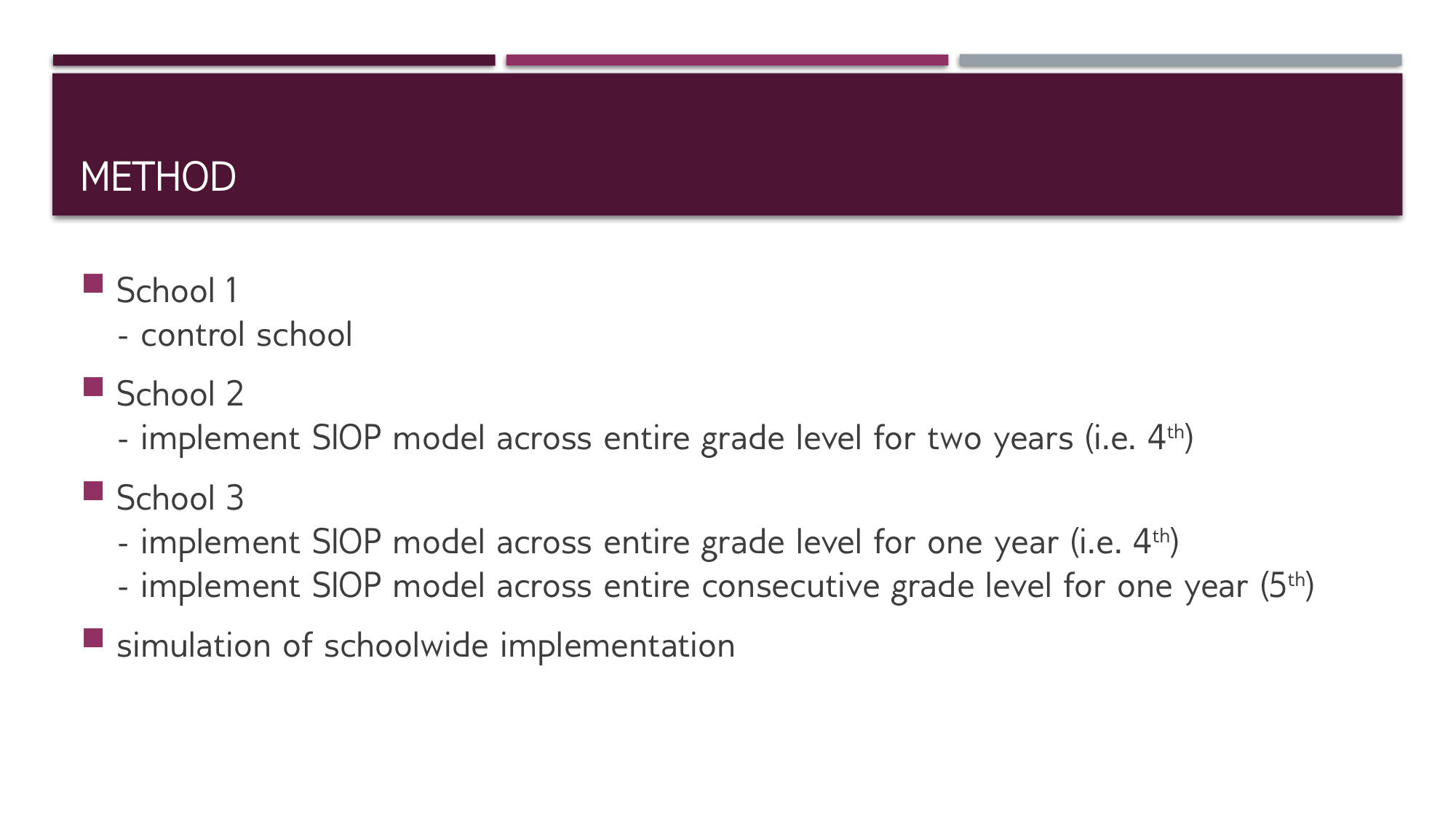

# method
School 1
- control school
School 2
- implement SIOP model across entire grade level for two years (i.e. 4th)
School 3
- implement SIOP model across entire grade level for one year (i.e. 4th)
- implement SIOP model across entire consecutive grade level for one year (5th)
simulation of schoolwide implementation